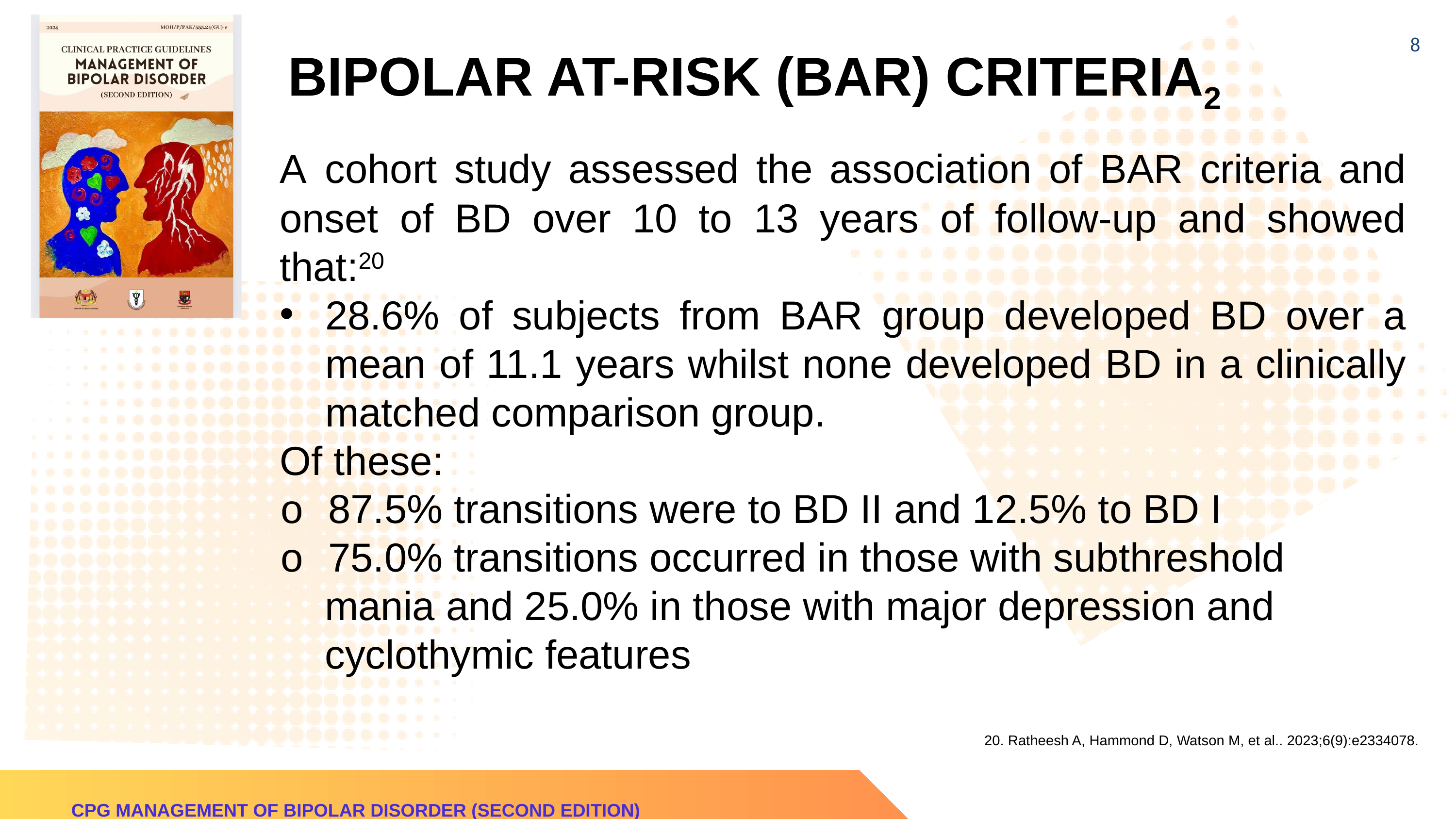

8
BIPOLAR AT-RISK (BAR) CRITERIA2

A cohort study assessed the association of BAR criteria and onset of BD over 10 to 13 years of follow-up and showed that:20
28.6% of subjects from BAR group developed BD over a mean of 11.1 years whilst none developed BD in a clinically matched comparison group.
Of these:
o 87.5% transitions were to BD II and 12.5% to BD I
o 75.0% transitions occurred in those with subthreshold
    mania and 25.0% in those with major depression and
    cyclothymic features

20. Ratheesh A, Hammond D, Watson M, et al.. 2023;6(9):e2334078.

CPG MANAGEMENT OF BIPOLAR DISORDER (SECOND EDITION)